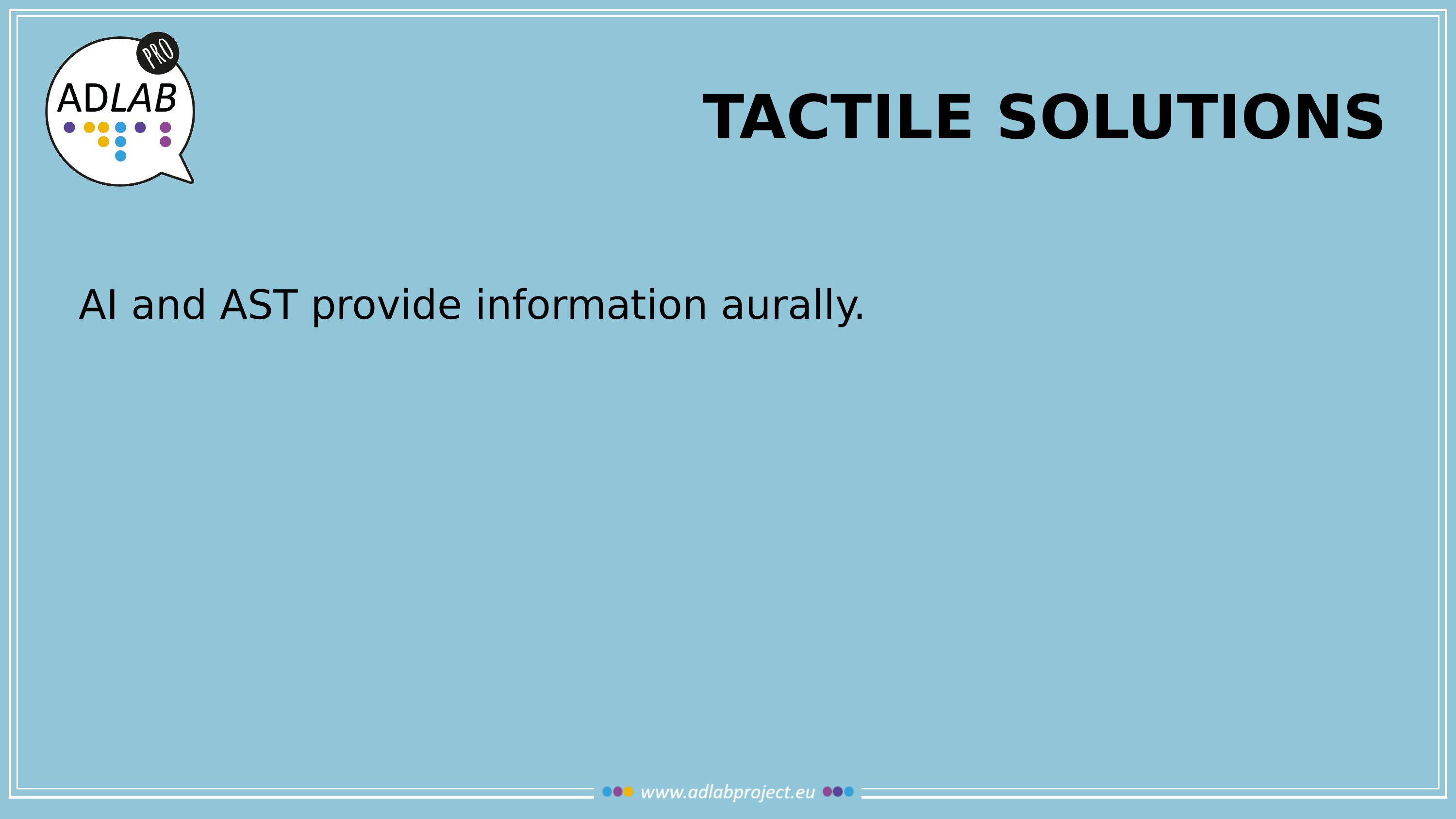

# TACTILE SOLUTIONS
AI and AST provide information aurally.